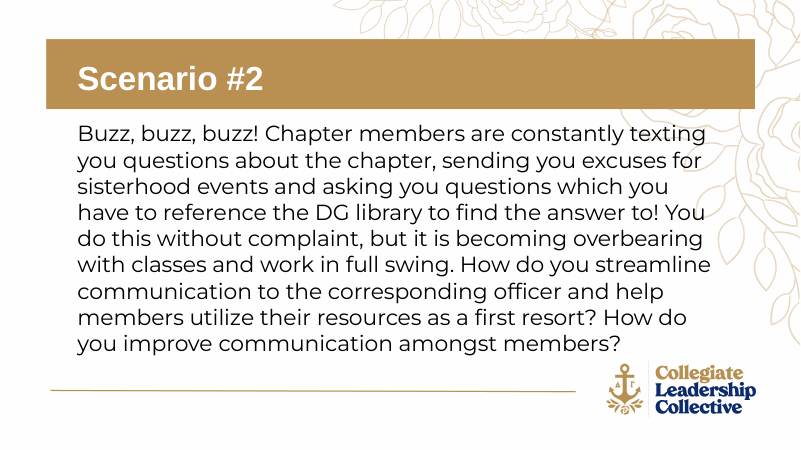

Scenario #2
Buzz, buzz, buzz! Chapter members are constantly texting you questions about the chapter, sending you excuses for sisterhood events and asking you questions which you have to reference the DG library to find the answer to! You do this without complaint, but it is becoming overbearing with classes and work in full swing. How do you streamline communication to the corresponding officer and help members utilize their resources as a first resort? How do you improve communication amongst members?